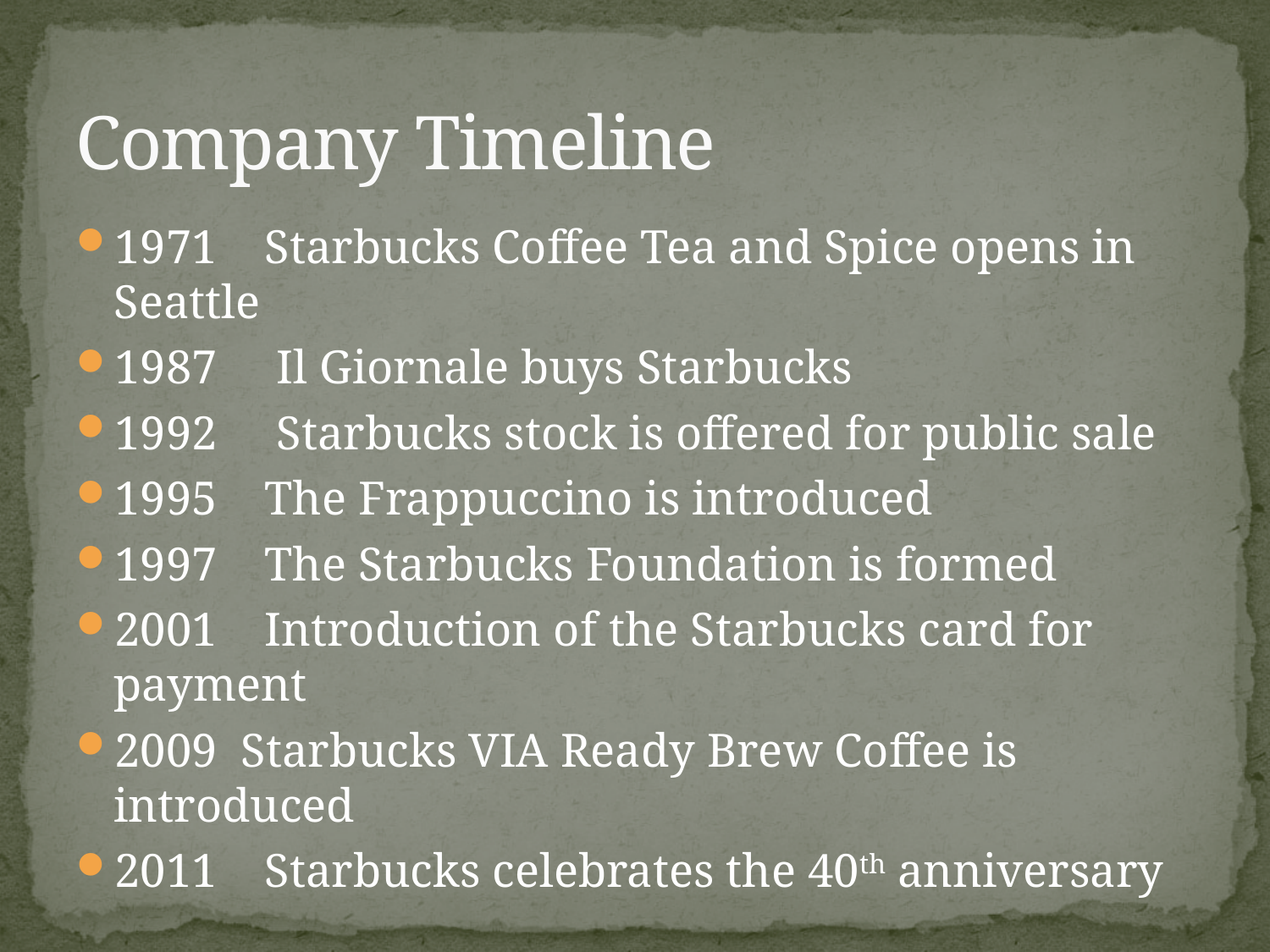

# Company Timeline
1971	  Starbucks Coffee Tea and Spice opens in Seattle
1987	   Il Giornale buys Starbucks
1992	   Starbucks stock is offered for public sale
1995    The Frappuccino is introduced
1997    The Starbucks Foundation is formed
2001    Introduction of the Starbucks card for payment
2009  Starbucks VIA Ready Brew Coffee is introduced
2011    Starbucks celebrates the 40th anniversary